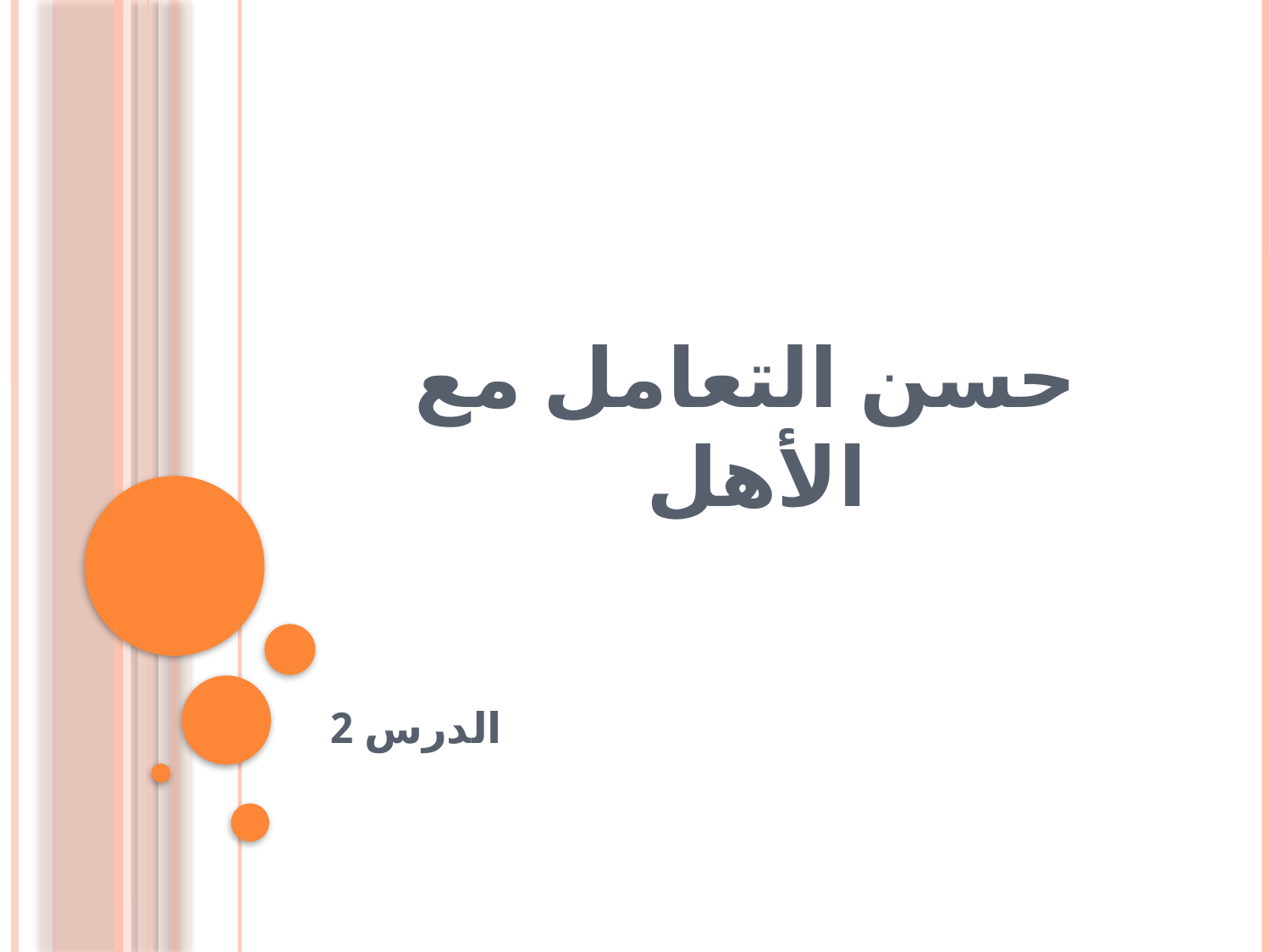

# حسن التعامل مع الأهل
الدرس 2